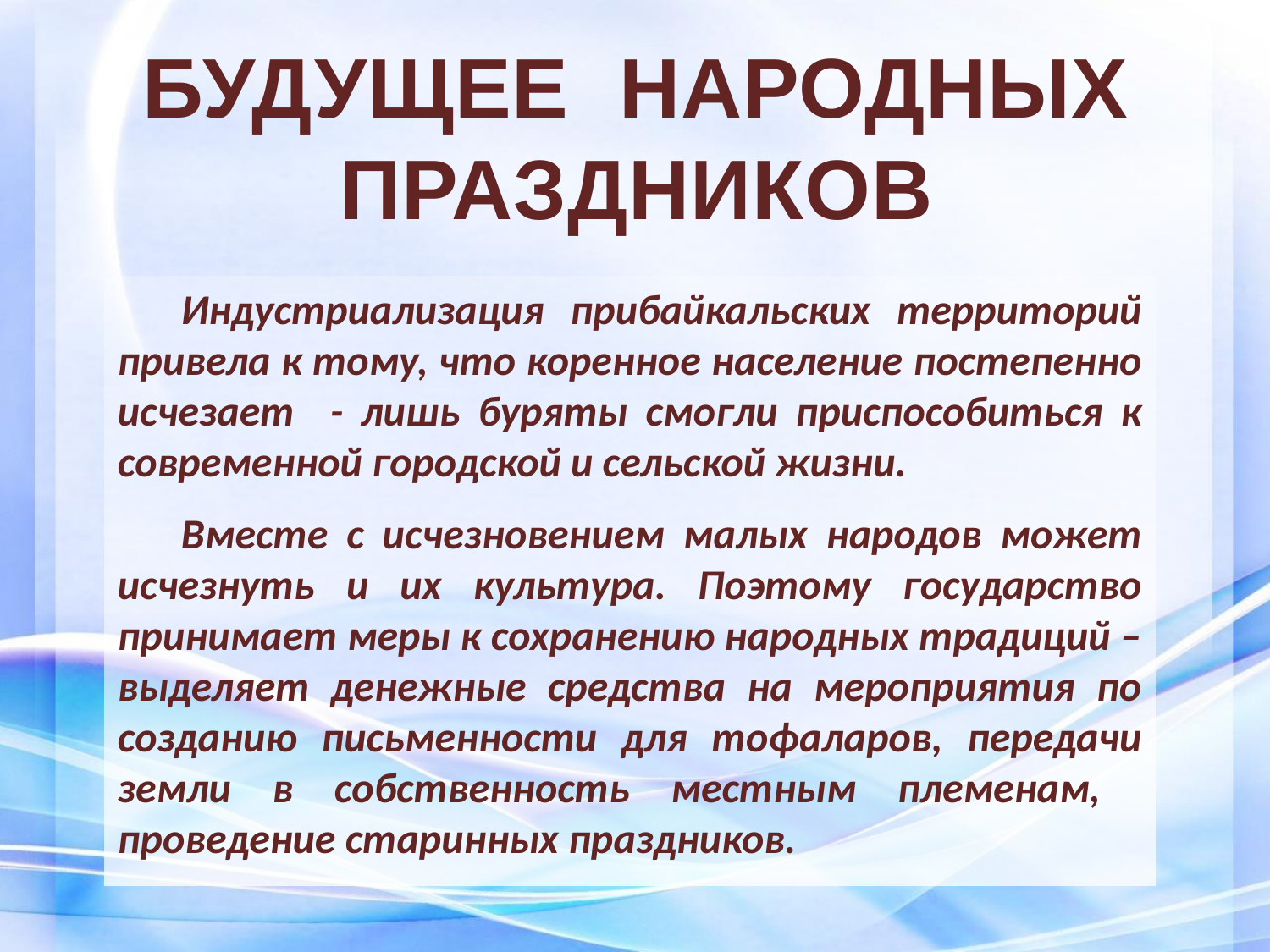

# БУДУЩЕЕ  НАРОДНЫХ ПРАЗДНИКОВ
Индустриализация прибайкальских территорий привела к тому, что коренное население постепенно исчезает  - лишь буряты смогли приспособиться к современной городской и сельской жизни.
Вместе с исчезновением малых народов может исчезнуть и их культура. Поэтому государство принимает меры к сохранению народных традиций –выделяет денежные средства на мероприятия по созданию письменности для тофаларов, передачи земли в собственность местным племенам,  проведение старинных праздников.